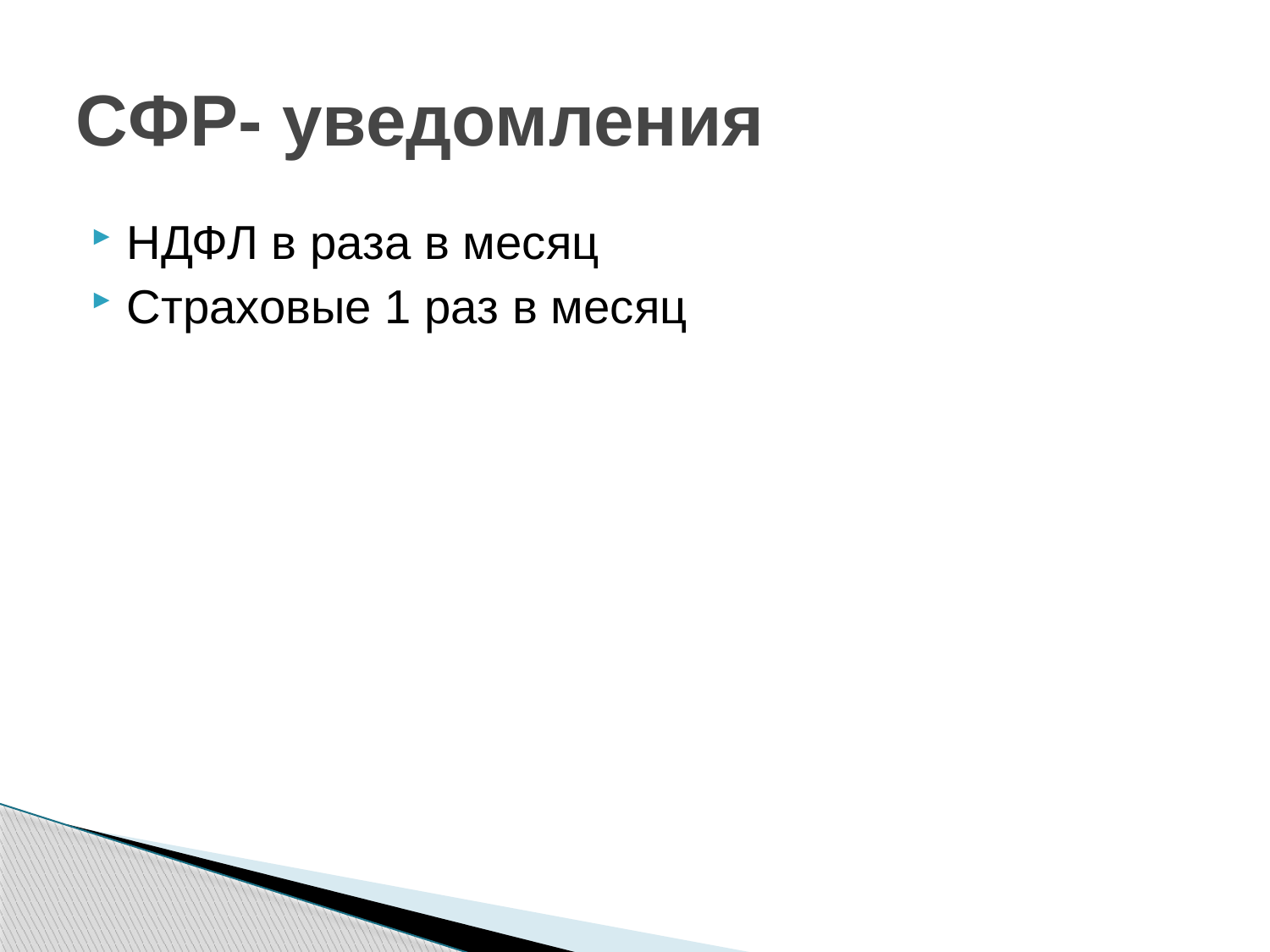

# СФР- уведомления
НДФЛ в раза в месяц
Страховые 1 раз в месяц